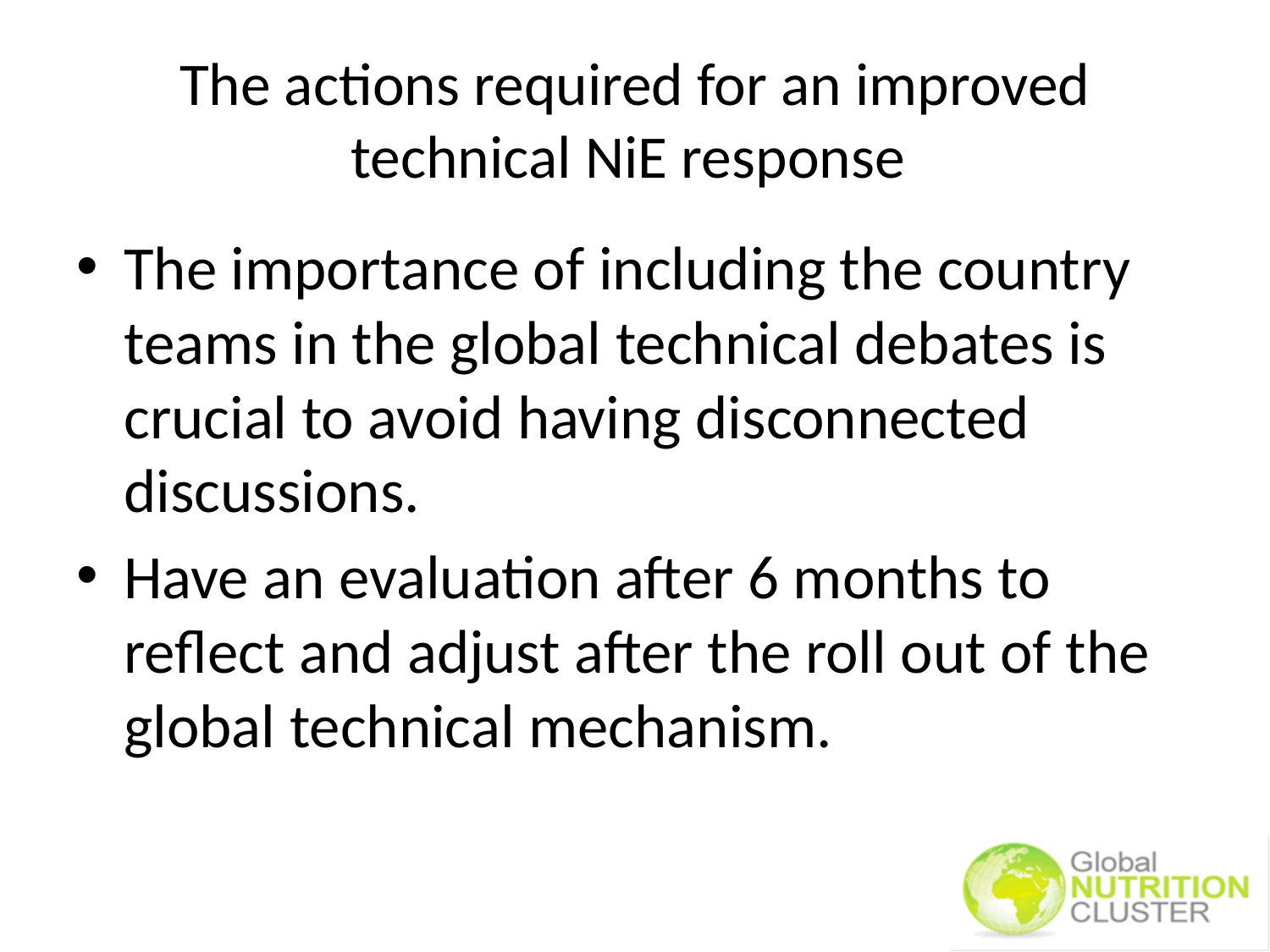

# The actions required for an improved technical NiE response
The importance of including the country teams in the global technical debates is crucial to avoid having disconnected discussions.
Have an evaluation after 6 months to reflect and adjust after the roll out of the global technical mechanism.